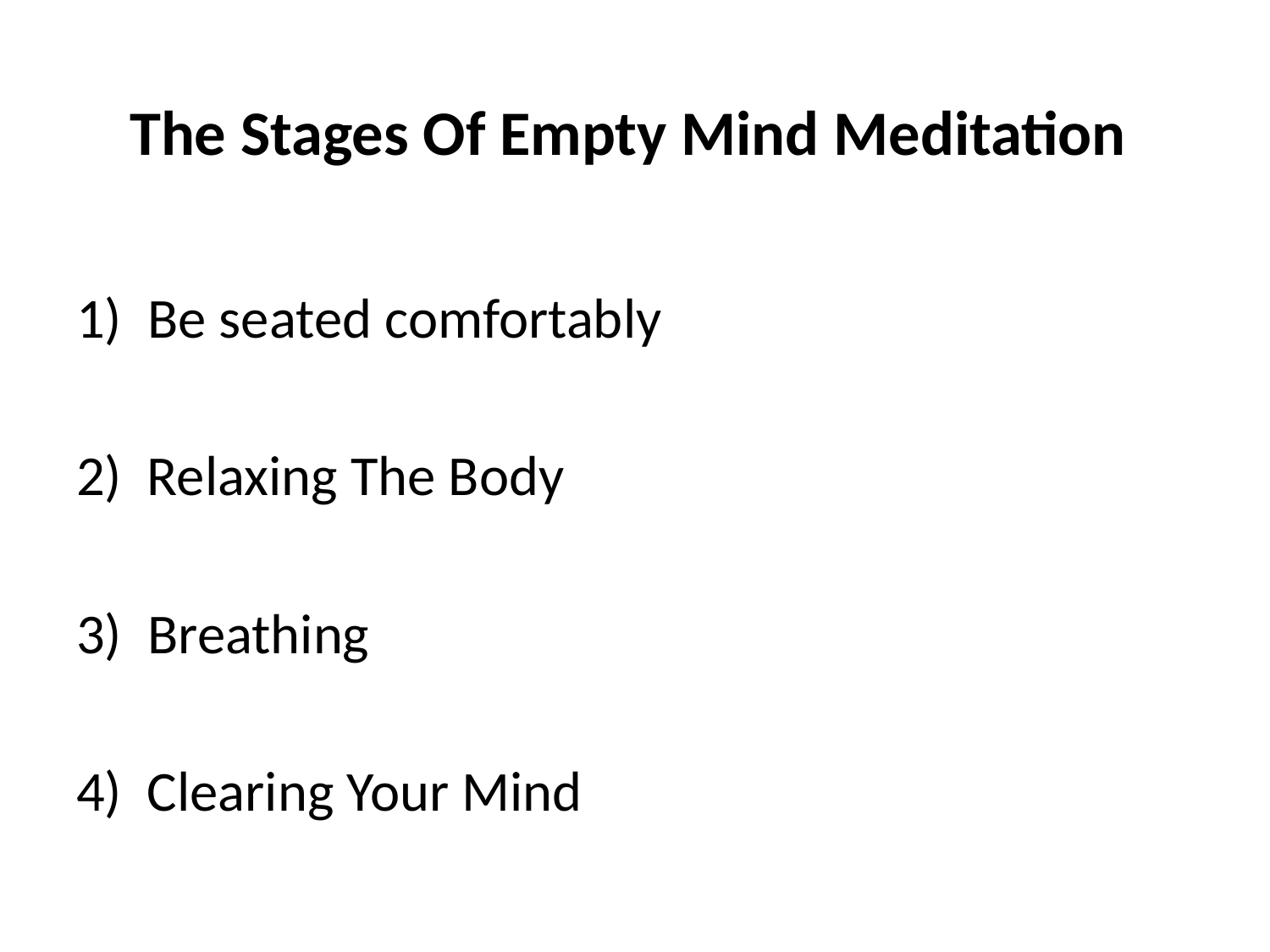

# The Stages Of Empty Mind Meditation
Be seated comfortably

2)  Relaxing The Body

Breathing

4)  Clearing Your Mind